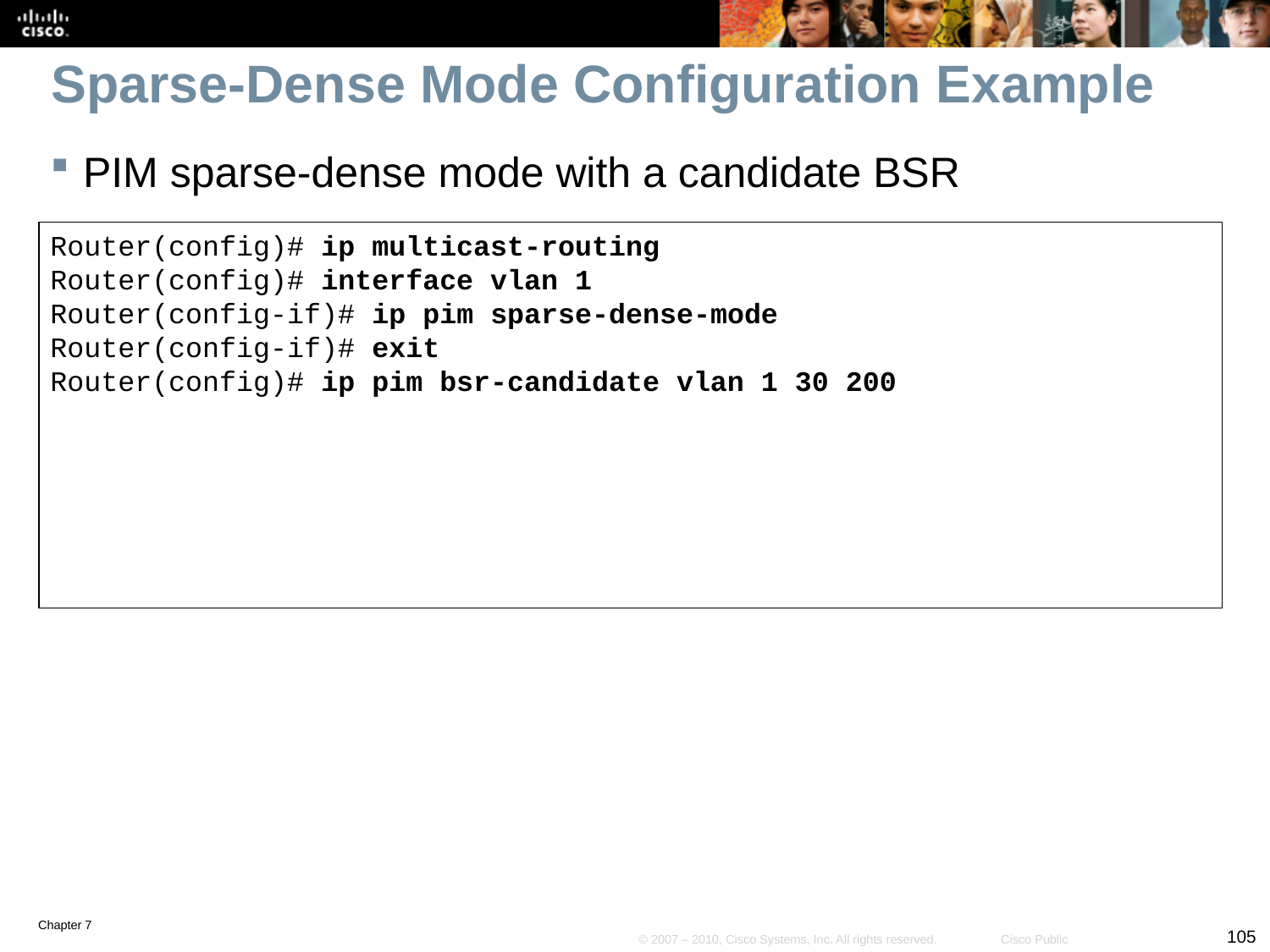

# Sparse-Dense Mode Configuration Example
PIM sparse-dense mode with a candidate BSR
Router(config)# ip multicast-routing
Router(config)# interface vlan 1
Router(config-if)# ip pim sparse-dense-mode
Router(config-if)# exit
Router(config)# ip pim bsr-candidate vlan 1 30 200